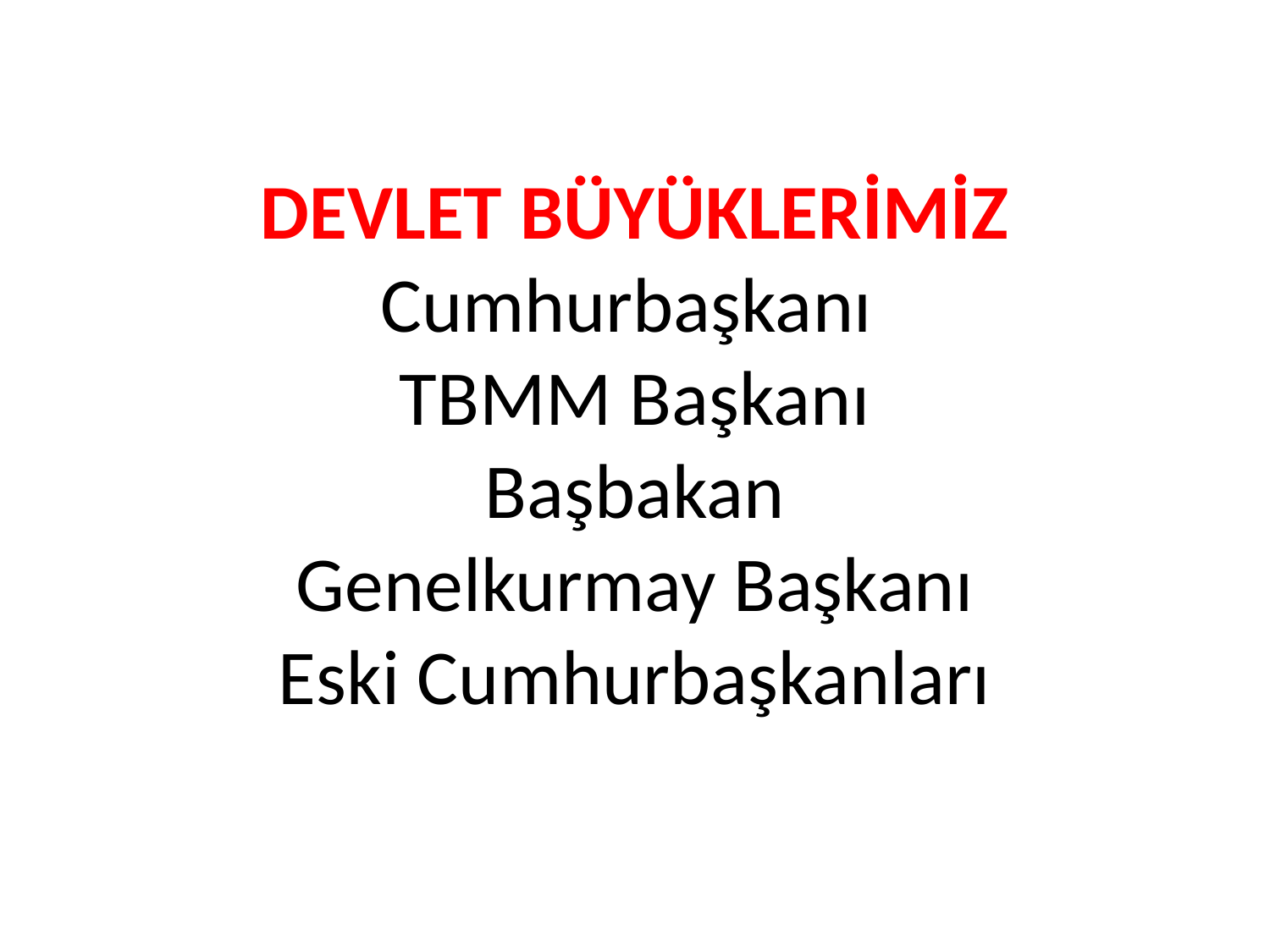

# DEVLET BÜYÜKLERİMİZ Cumhurbaşkanı TBMM Başkanı Başbakan Genelkurmay Başkanı Eski Cumhurbaşkanları